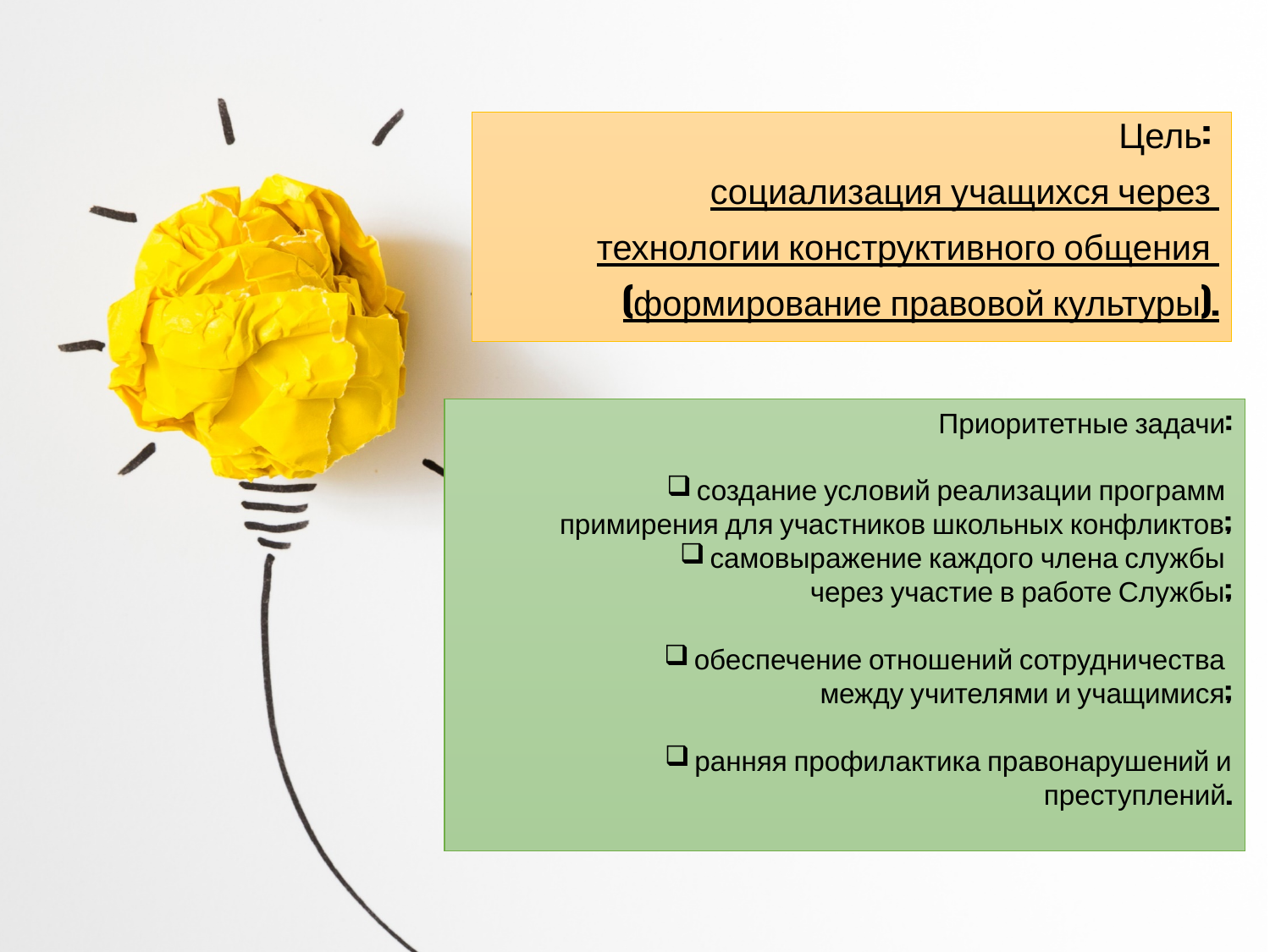

# Цели и задачи:
Цель:
социализация учащихся через
технологии конструктивного общения
(формирование правовой культуры).
Приоритетные задачи:

создание условий реализации программ
примирения для участников школьных конфликтов;
самовыражение каждого члена службы
через участие в работе Службы;

обеспечение отношений сотрудничества
между учителями и учащимися;

ранняя профилактика правонарушений и преступлений.